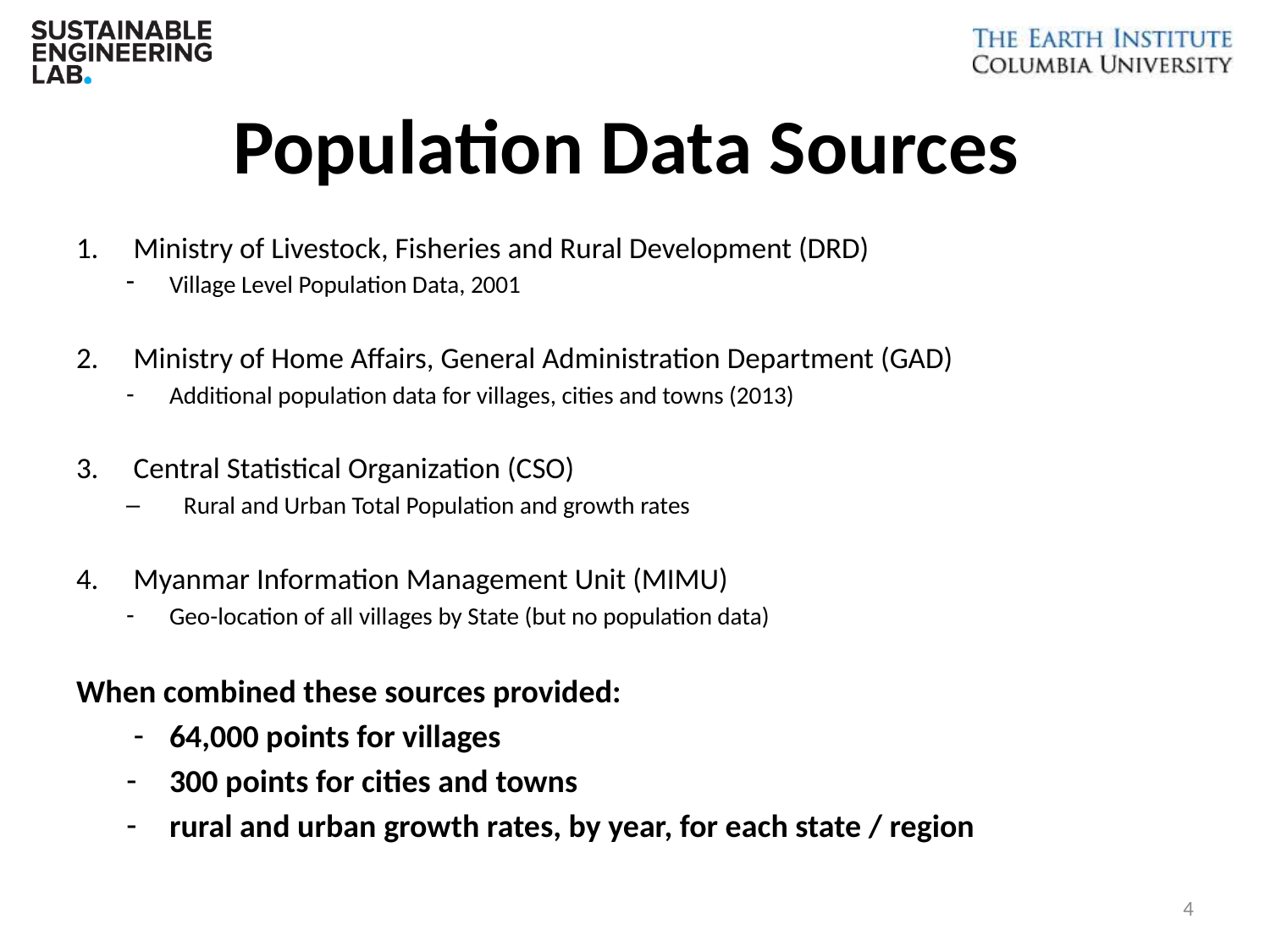

# Population Data Sources
Ministry of Livestock, Fisheries and Rural Development (DRD)
Village Level Population Data, 2001

Ministry of Home Affairs, General Administration Department (GAD)
Additional population data for villages, cities and towns (2013)

Central Statistical Organization (CSO)
Rural and Urban Total Population and growth rates

Myanmar Information Management Unit (MIMU)
Geo-location of all villages by State (but no population data)

When combined these sources provided:
64,000 points for villages
300 points for cities and towns
rural and urban growth rates, by year, for each state / region

4